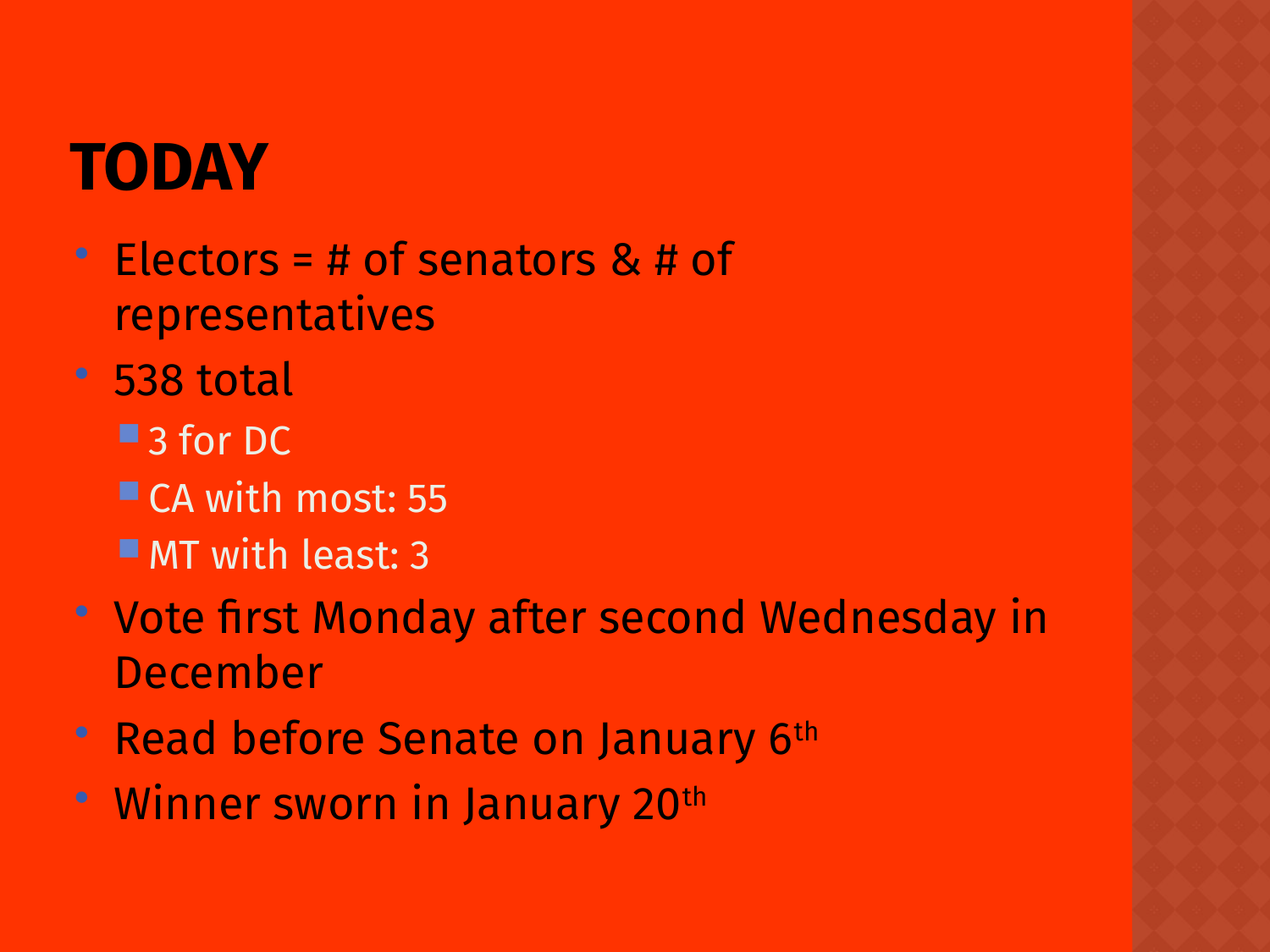

# Today
Electors = # of senators & # of representatives
538 total
3 for DC
CA with most: 55
MT with least: 3
Vote first Monday after second Wednesday in December
Read before Senate on January 6th
Winner sworn in January 20th